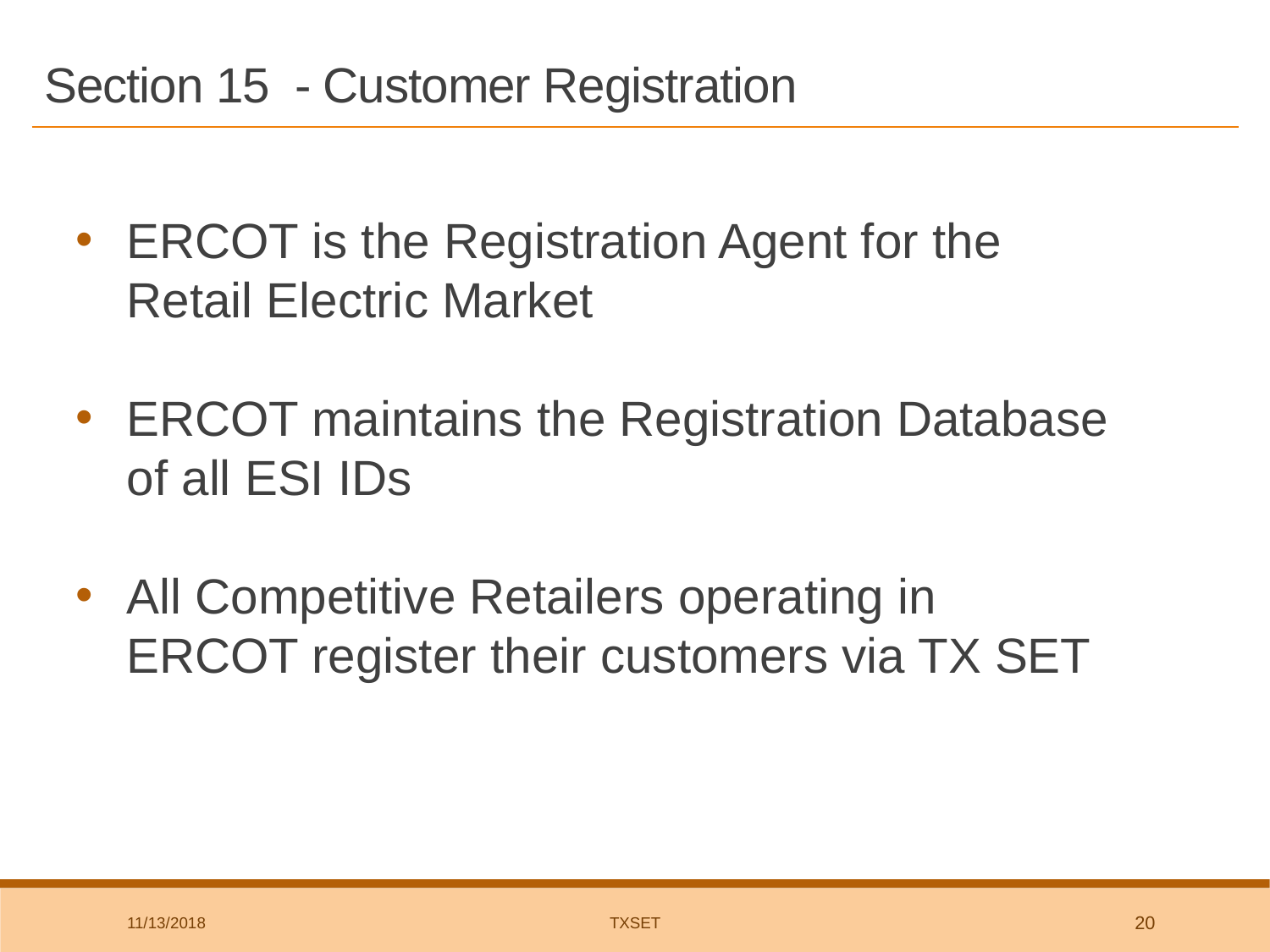

# Section 15  - Customer Registration
ERCOT is the Registration Agent for the Retail Electric Market

ERCOT maintains the Registration Database of all ESI IDs

All Competitive Retailers operating in ERCOT register their customers via TX SET
11/13/2018
TxSET
20